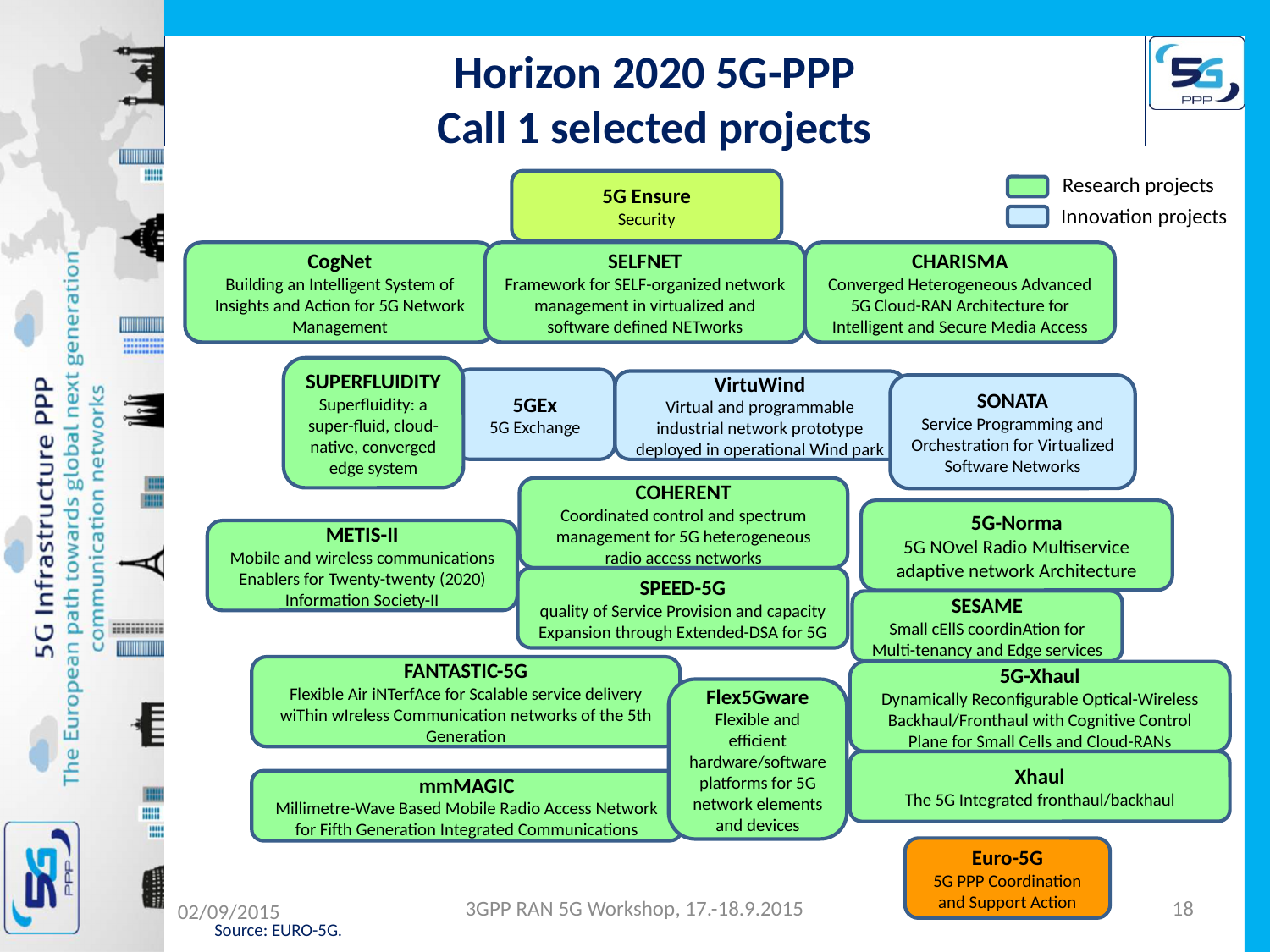

Horizon 2020 5G-PPP
Call 1 selected projects
Research projects

Innovation projects

5G Ensure
Security
CogNet
Building an Intelligent System of Insights and Action for 5G Network Management
SELFNET
Framework for SELF-organized network management in virtualized and software defined NETworks
CHARISMA
Converged Heterogeneous Advanced 5G Cloud-RAN Architecture for Intelligent and Secure Media Access
SUPERFLUIDITY
Superfluidity: a super-fluid, cloud-native, converged edge system
5GEx
5G Exchange
VirtuWind
Virtual and programmable industrial network prototype deployed in operational Wind park
SONATA
Service Programming and Orchestration for Virtualized Software Networks
COHERENT
Coordinated control and spectrum management for 5G heterogeneous radio access networks
5G-Norma
5G NOvel Radio Multiservice adaptive network Architecture
METIS-II
Mobile and wireless communications Enablers for Twenty-twenty (2020) Information Society-II
SPEED-5G
quality of Service Provision and capacity Expansion through Extended-DSA for 5G
SESAME
Small cEllS coordinAtion for Multi-tenancy and Edge services
FANTASTIC-5G
Flexible Air iNTerfAce for Scalable service delivery wiThin wIreless Communication networks of the 5th Generation
5G-Xhaul
Dynamically Reconfigurable Optical-Wireless Backhaul/Fronthaul with Cognitive Control Plane for Small Cells and Cloud-RANs
Flex5Gware
Flexible and efficient hardware/software platforms for 5G network elements and devices
Xhaul
The 5G Integrated fronthaul/backhaul
mmMAGIC
Millimetre-Wave Based Mobile Radio Access Network for Fifth Generation Integrated Communications
Euro-5G
5G PPP Coordination and Support Action
3GPP RAN 5G Workshop, 17.-18.9.2015
18
02/09/2015
Source: EURO-5G.